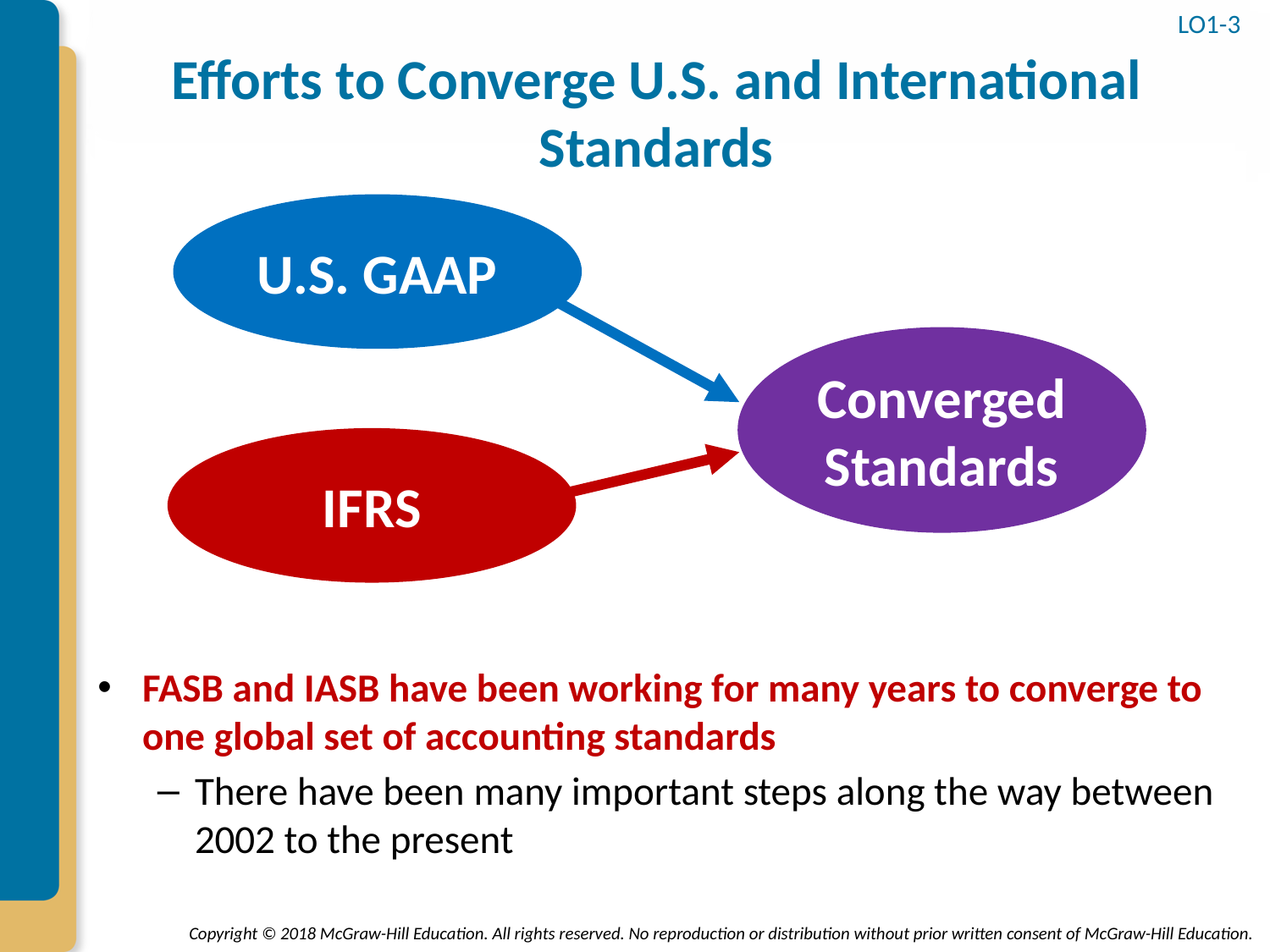

LO1-3
# Efforts to Converge U.S. and International Standards
U.S. GAAP
Converged
Standards
IFRS
FASB and IASB have been working for many years to converge to one global set of accounting standards
There have been many important steps along the way between 2002 to the present